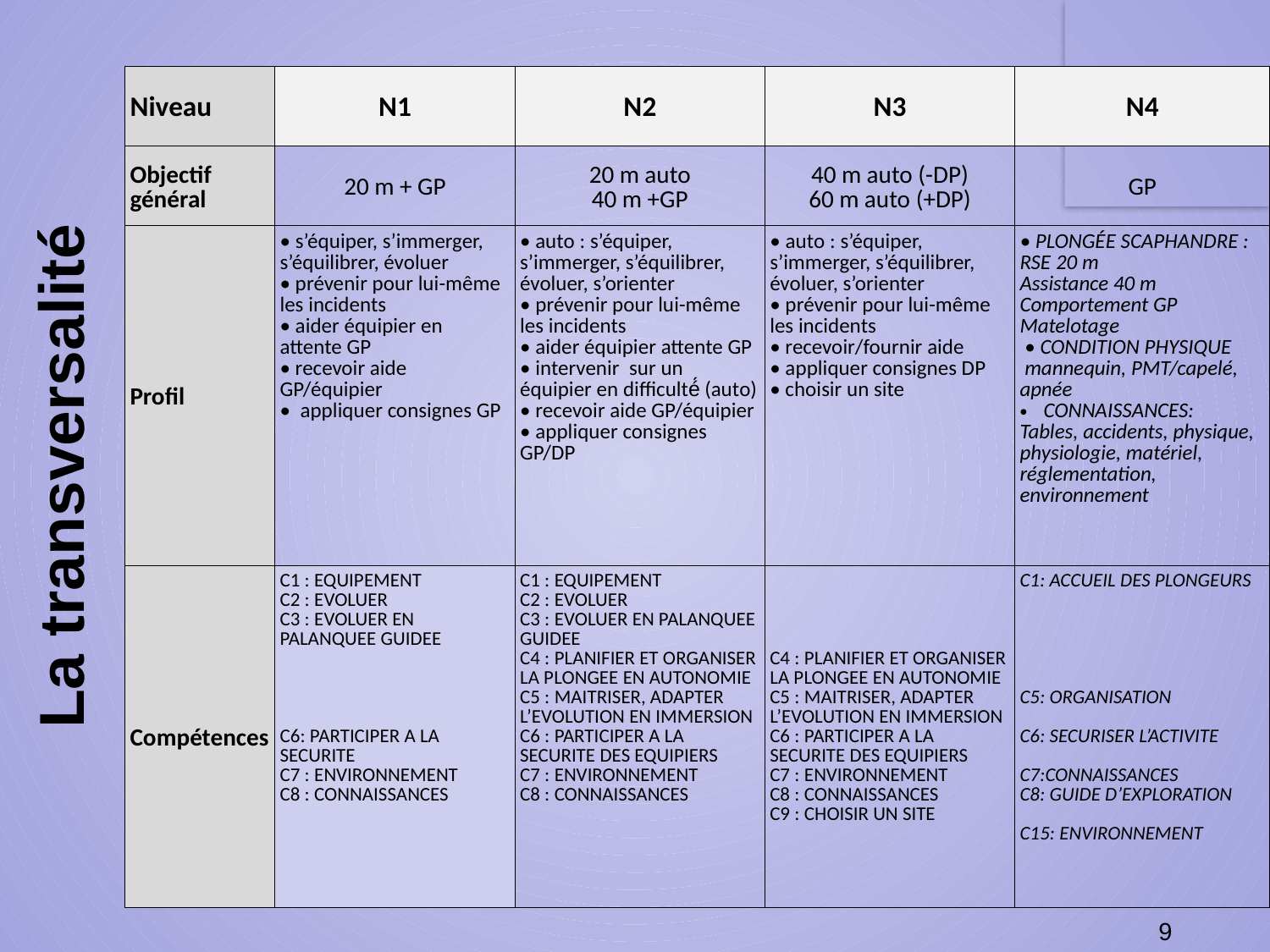

| Niveau | N1 | N2 | N3 | N4 |
| --- | --- | --- | --- | --- |
| Objectif général | 20 m + GP | 20 m auto 40 m +GP | 40 m auto (-DP) 60 m auto (+DP) | GP |
| Profil | • s’équiper, s’immerger, s’équilibrer, évoluer • prévenir pour lui-même les incidents • aider équipier en attente GP • recevoir aide GP/équipier • appliquer consignes GP | • auto : s’équiper, s’immerger, s’équilibrer, évoluer, s’orienter • prévenir pour lui-même les incidents • aider équipier attente GP • intervenir sur un équipier en difficulté́ (auto) • recevoir aide GP/équipier • appliquer consignes GP/DP | • auto : s’équiper, s’immerger, s’équilibrer, évoluer, s’orienter • prévenir pour lui-même les incidents • recevoir/fournir aide • appliquer consignes DP • choisir un site | • PLONGÉE SCAPHANDRE : RSE 20 m Assistance 40 m Comportement GP Matelotage • CONDITION PHYSIQUE mannequin, PMT/capelé, apnée CONNAISSANCES: Tables, accidents, physique, physiologie, matériel, réglementation, environnement |
| Compétences | C1 : EQUIPEMENT C2 : EVOLUER C3 : EVOLUER EN PALANQUEE GUIDEE C6: PARTICIPER A LA SECURITE C7 : ENVIRONNEMENT C8 : CONNAISSANCES | C1 : EQUIPEMENT C2 : EVOLUER C3 : EVOLUER EN PALANQUEE GUIDEE C4 : PLANIFIER ET ORGANISER LA PLONGEE EN AUTONOMIE C5 : MAITRISER, ADAPTER L’EVOLUTION EN IMMERSION C6 : PARTICIPER A LA SECURITE DES EQUIPIERS C7 : ENVIRONNEMENT C8 : CONNAISSANCES | C4 : PLANIFIER ET ORGANISER LA PLONGEE EN AUTONOMIE C5 : MAITRISER, ADAPTER L’EVOLUTION EN IMMERSION C6 : PARTICIPER A LA SECURITE DES EQUIPIERS C7 : ENVIRONNEMENT C8 : CONNAISSANCES C9 : CHOISIR UN SITE | C1: ACCUEIL DES PLONGEURS C5: ORGANISATION C6: SECURISER L’ACTIVITE C7:CONNAISSANCES C8: GUIDE D’EXPLORATION C15: ENVIRONNEMENT |
# La transversalité
9